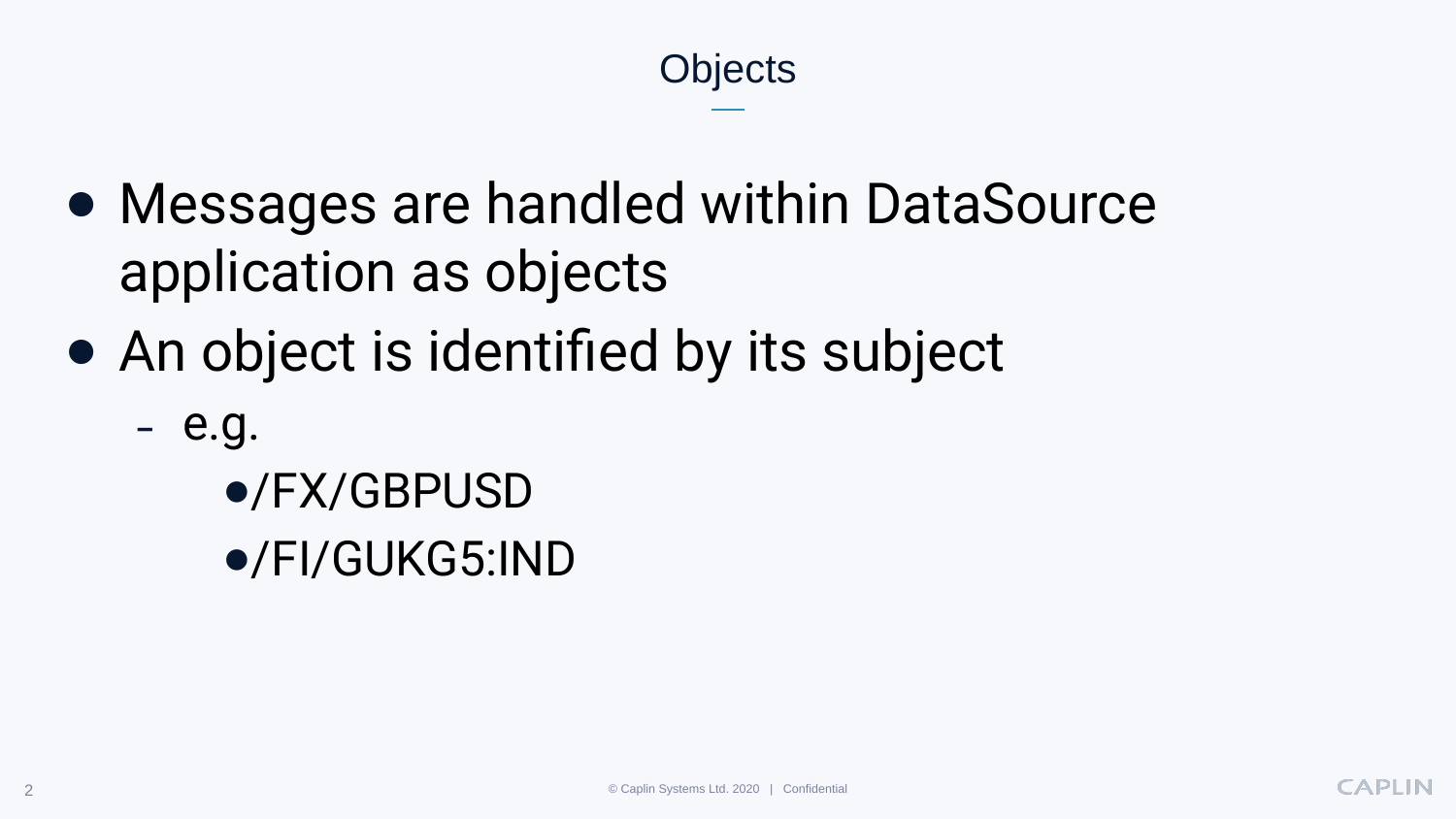

# Objects
Messages are handled within DataSource application as objects
An object is identified by its subject
e.g.
/FX/GBPUSD
/FI/GUKG5:IND